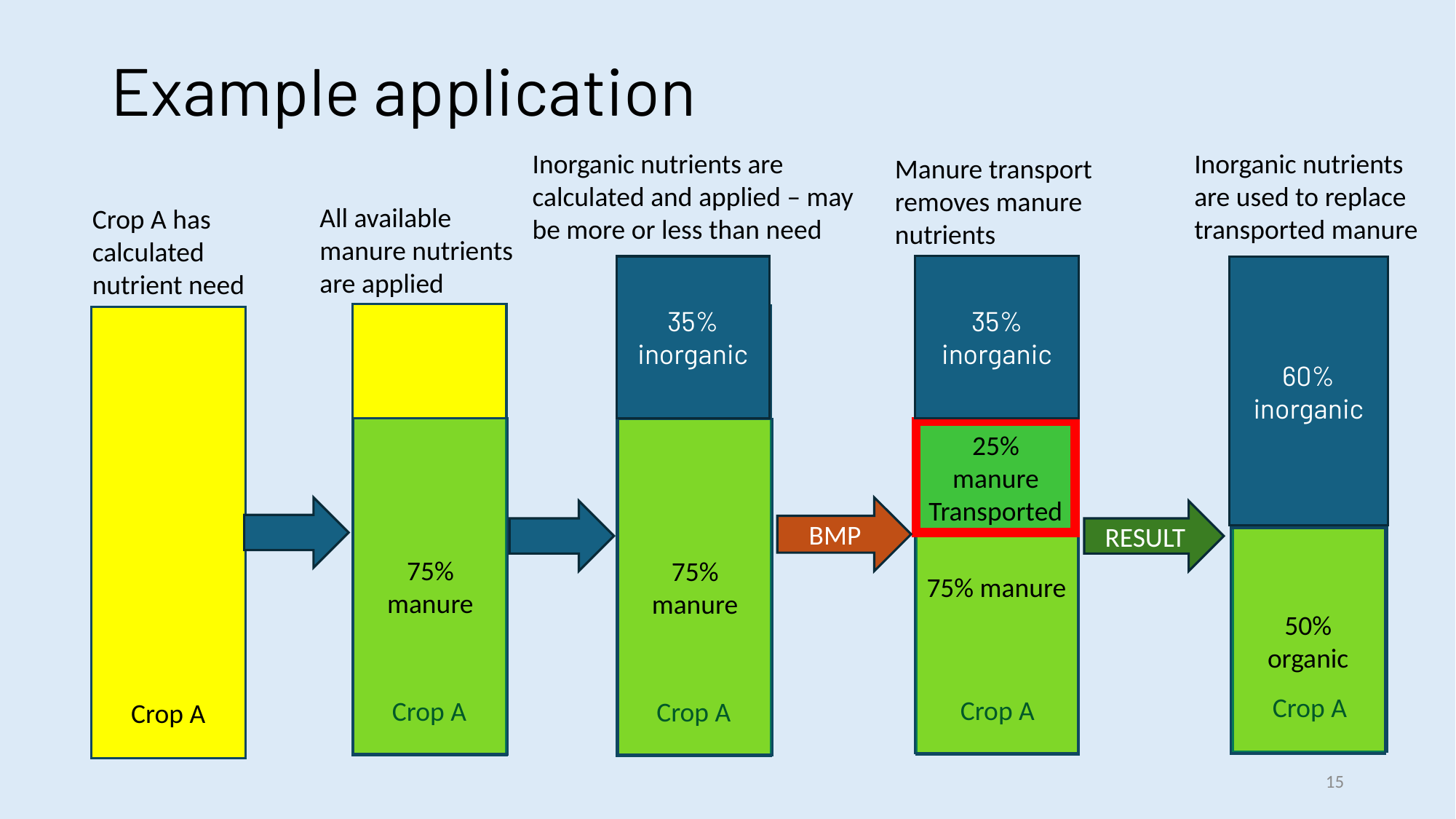

# Example application
Inorganic nutrients are calculated and applied – may be more or less than need
Inorganic nutrients are used to replace transported manure
Manure transport removes manure nutrients
All available manure nutrients are applied
Crop A has calculated nutrient need
35%
inorganic
35%
inorganic
60%
inorganic

Crop A

Crop A
75% manure
25% inorganic

Crop A

Crop A

Crop A
75% manure
75% manure
25%
manure Transported
BMP

RESULT
50% organic
15